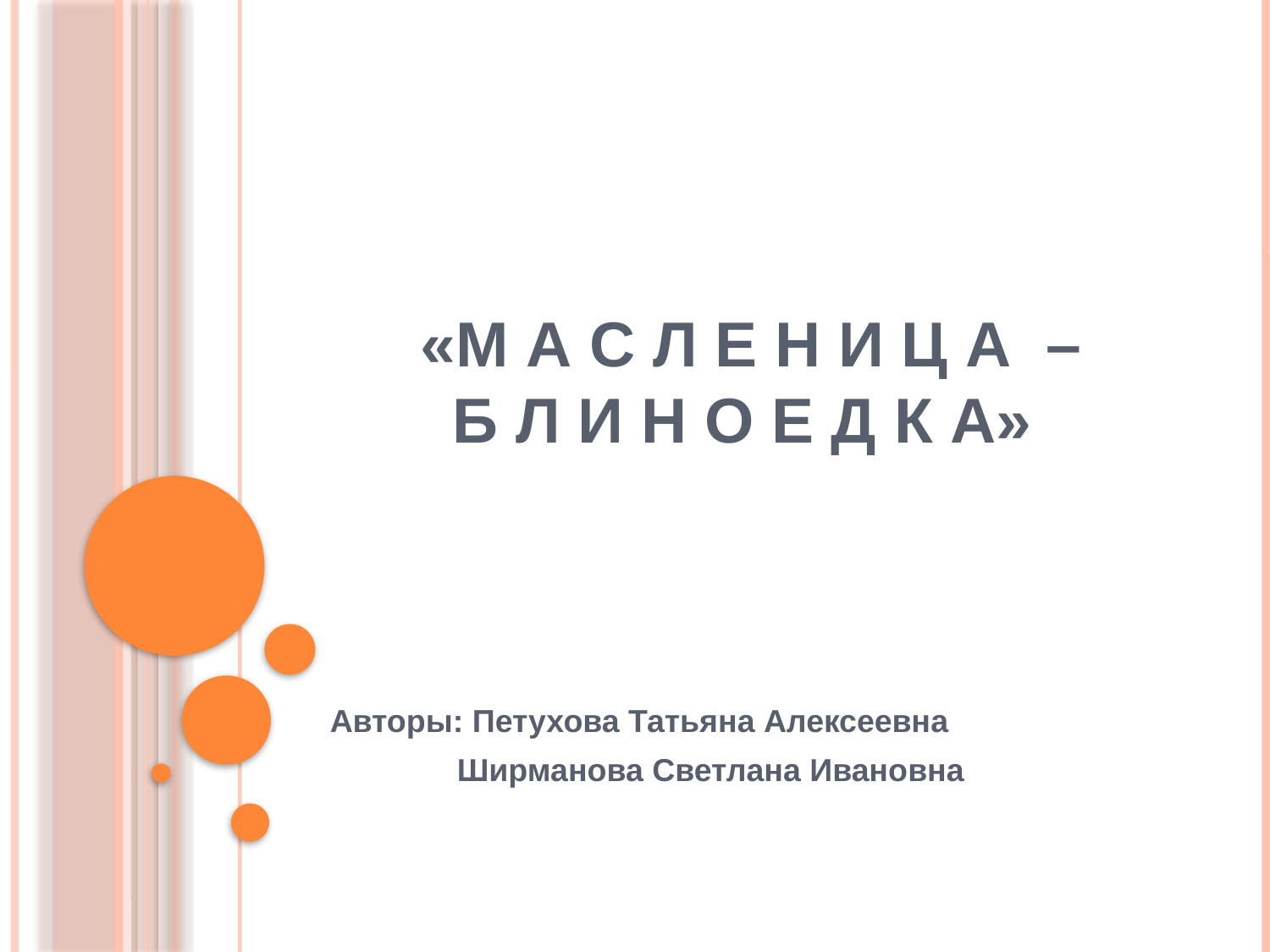

# «М а с л е н и ц а  – б л и н о е д к а»
Авторы: Петухова Татьяна Алексеевна
	Ширманова Светлана Ивановна